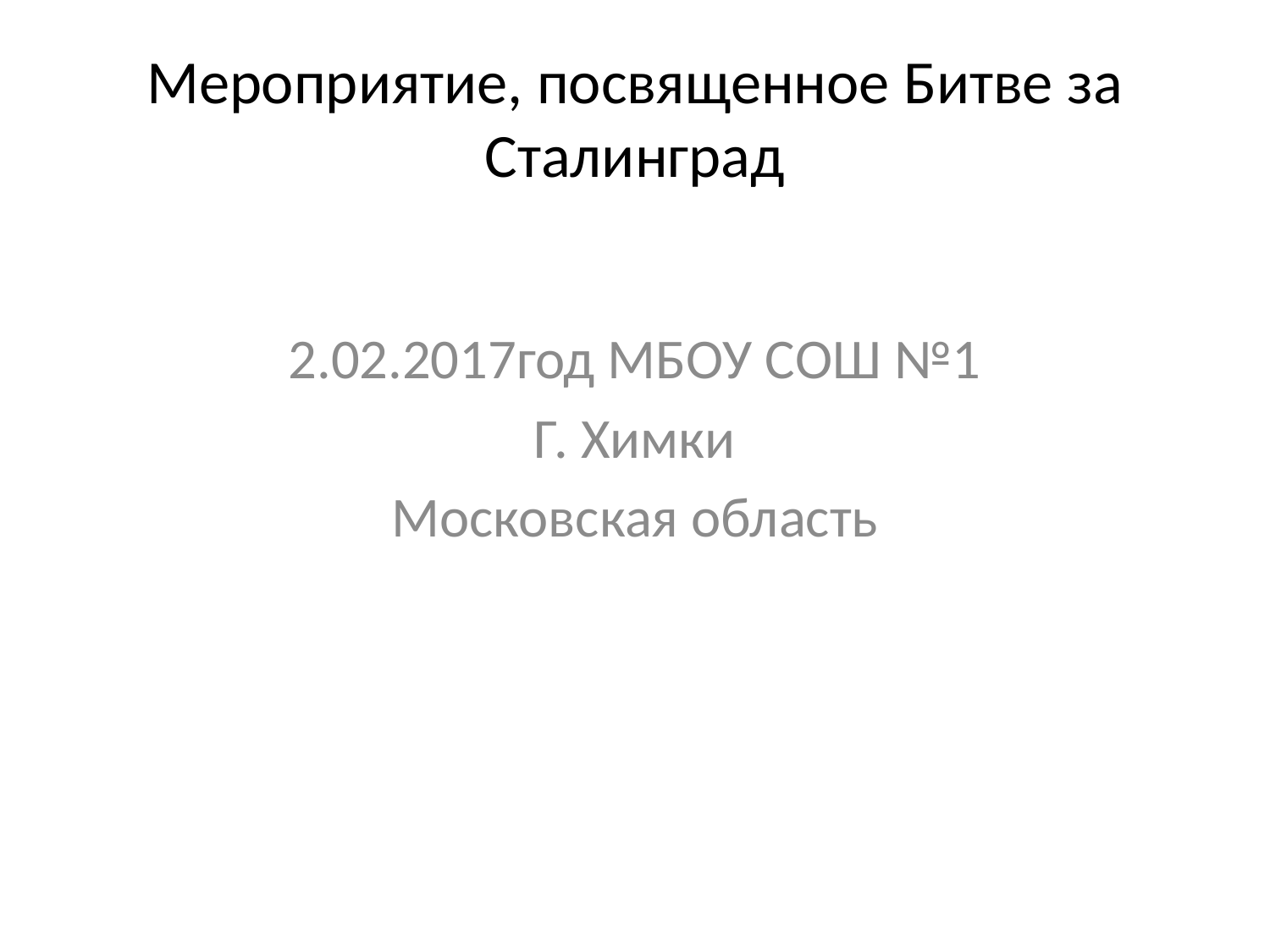

# Мероприятие, посвященное Битве за Сталинград
2.02.2017год МБОУ СОШ №1
Г. Химки
Московская область